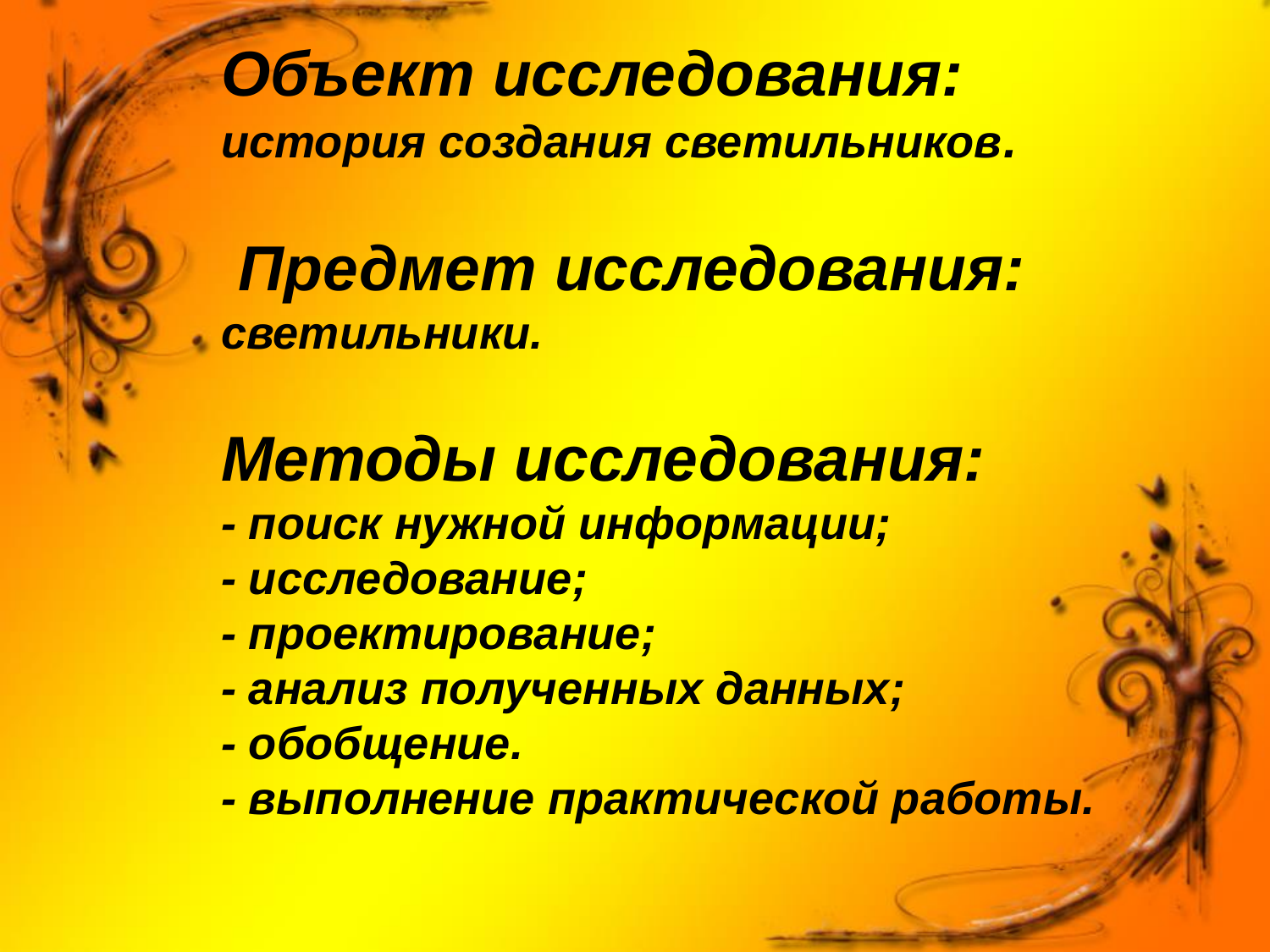

Объект исследования: история создания светильников.

 Предмет исследования:
светильники.

Методы исследования:
- поиск нужной информации;
- исследование;
- проектирование;
- анализ полученных данных;
- обобщение.
- выполнение практической работы.